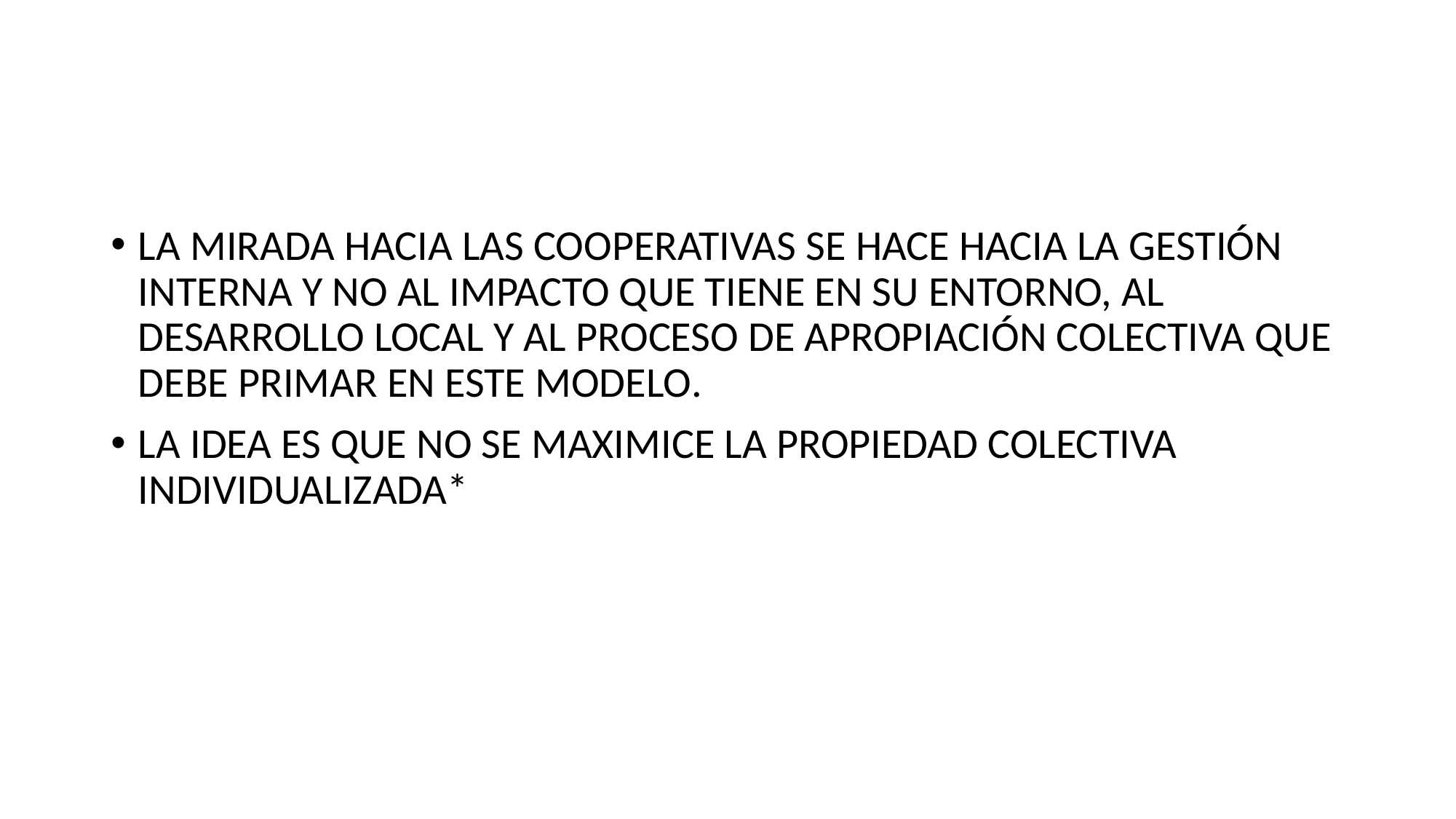

#
LA MIRADA HACIA LAS COOPERATIVAS SE HACE HACIA LA GESTIÓN INTERNA Y NO AL IMPACTO QUE TIENE EN SU ENTORNO, AL DESARROLLO LOCAL Y AL PROCESO DE APROPIACIÓN COLECTIVA QUE DEBE PRIMAR EN ESTE MODELO.
LA IDEA ES QUE NO SE MAXIMICE LA PROPIEDAD COLECTIVA INDIVIDUALIZADA*